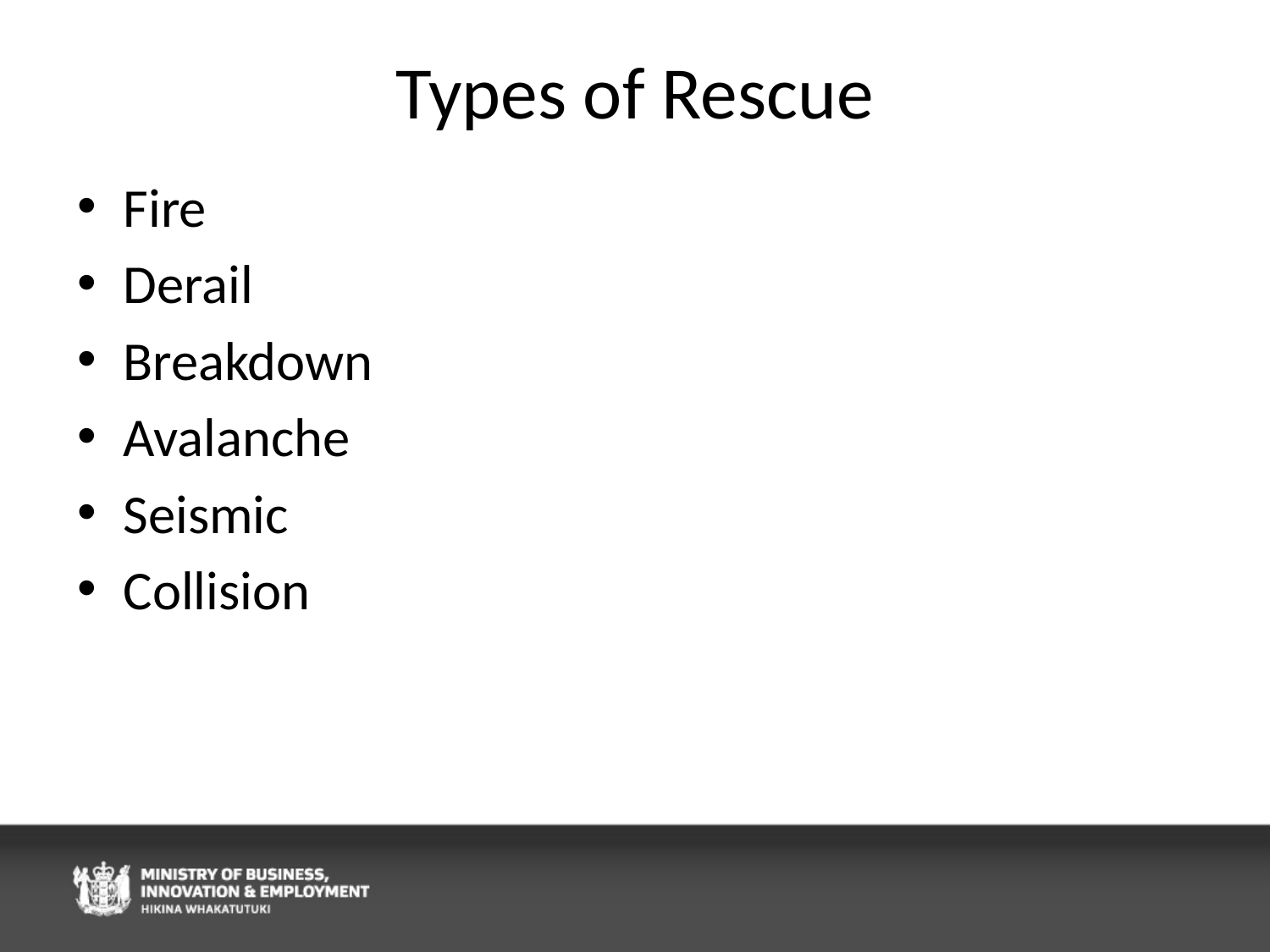

# Types of Rescue
Fire
Derail
Breakdown
Avalanche
Seismic
Collision